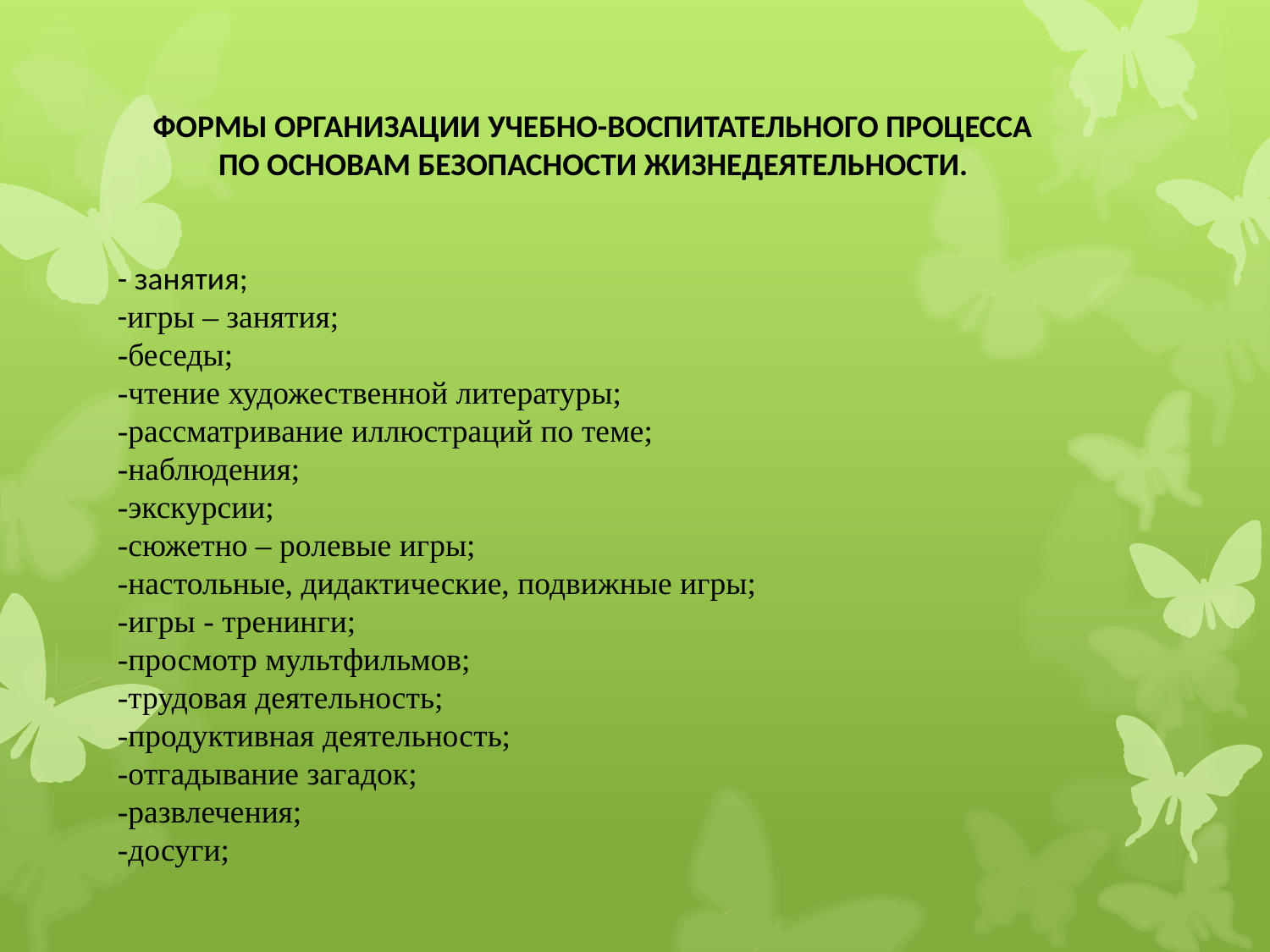

ФОРМЫ ОРГАНИЗАЦИИ УЧЕБНО-ВОСПИТАТЕЛЬНОГО ПРОЦЕССА
 ПО ОСНОВАМ БЕЗОПАСНОСТИ ЖИЗНЕДЕЯТЕЛЬНОСТИ.

- занятия;
-игры – занятия;
-беседы;
-чтение художественной литературы;
-рассматривание иллюстраций по теме;
-наблюдения;
-экскурсии;
-сюжетно – ролевые игры;
-настольные, дидактические, подвижные игры;
-игры - тренинги;
-просмотр мультфильмов;
-трудовая деятельность;
-продуктивная деятельность;
-отгадывание загадок;
-развлечения;
-досуги;